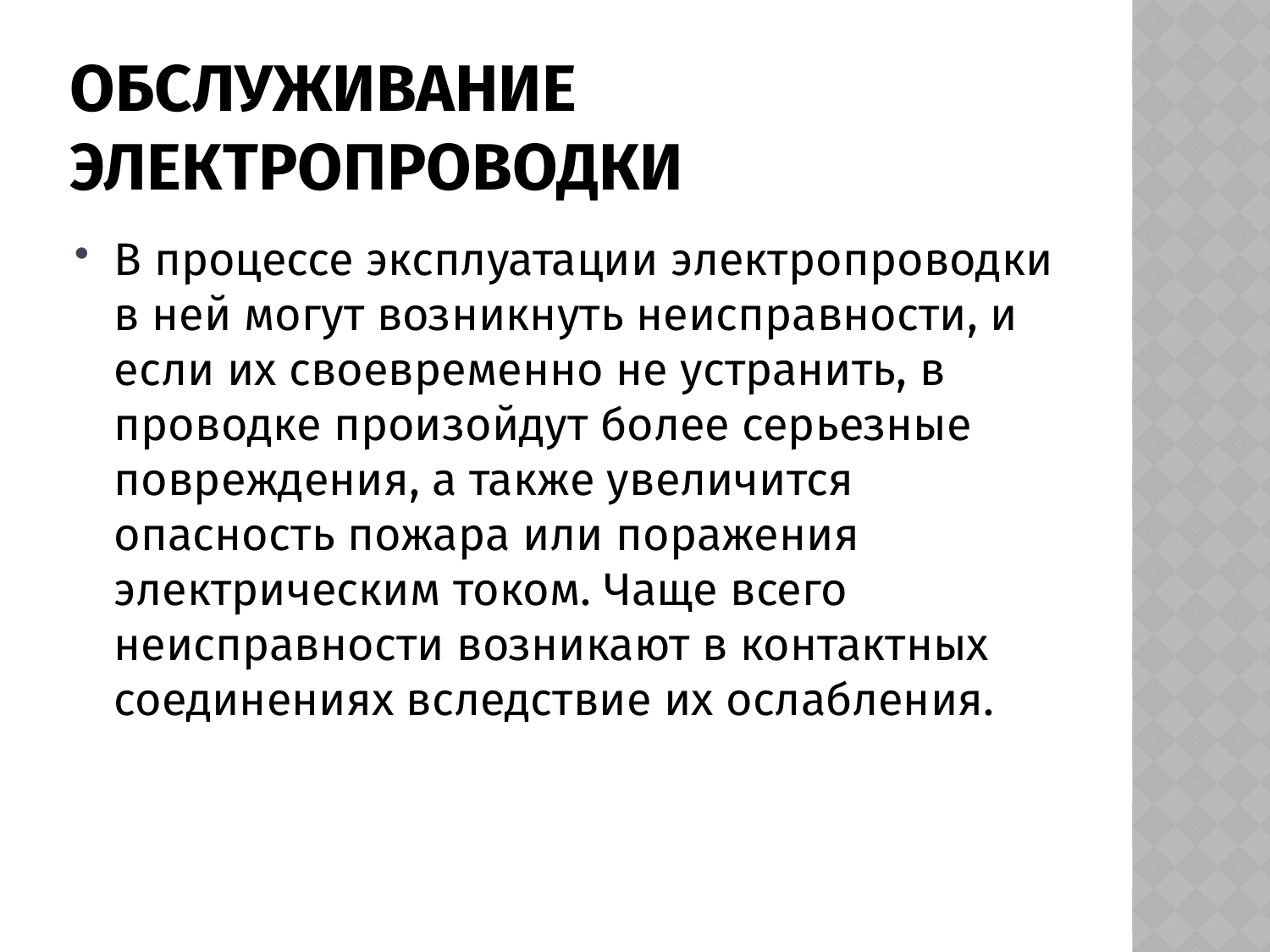

# Обслуживание электропроводки
В процессе эксплуатации электропроводки в ней могут возникнуть неисправности, и если их своевременно не устранить, в проводке произойдут более серьезные повреждения, а также увеличится опасность пожара или поражения электрическим током. Чаще всего неисправности возникают в контактных соединениях вследствие их ослабления.